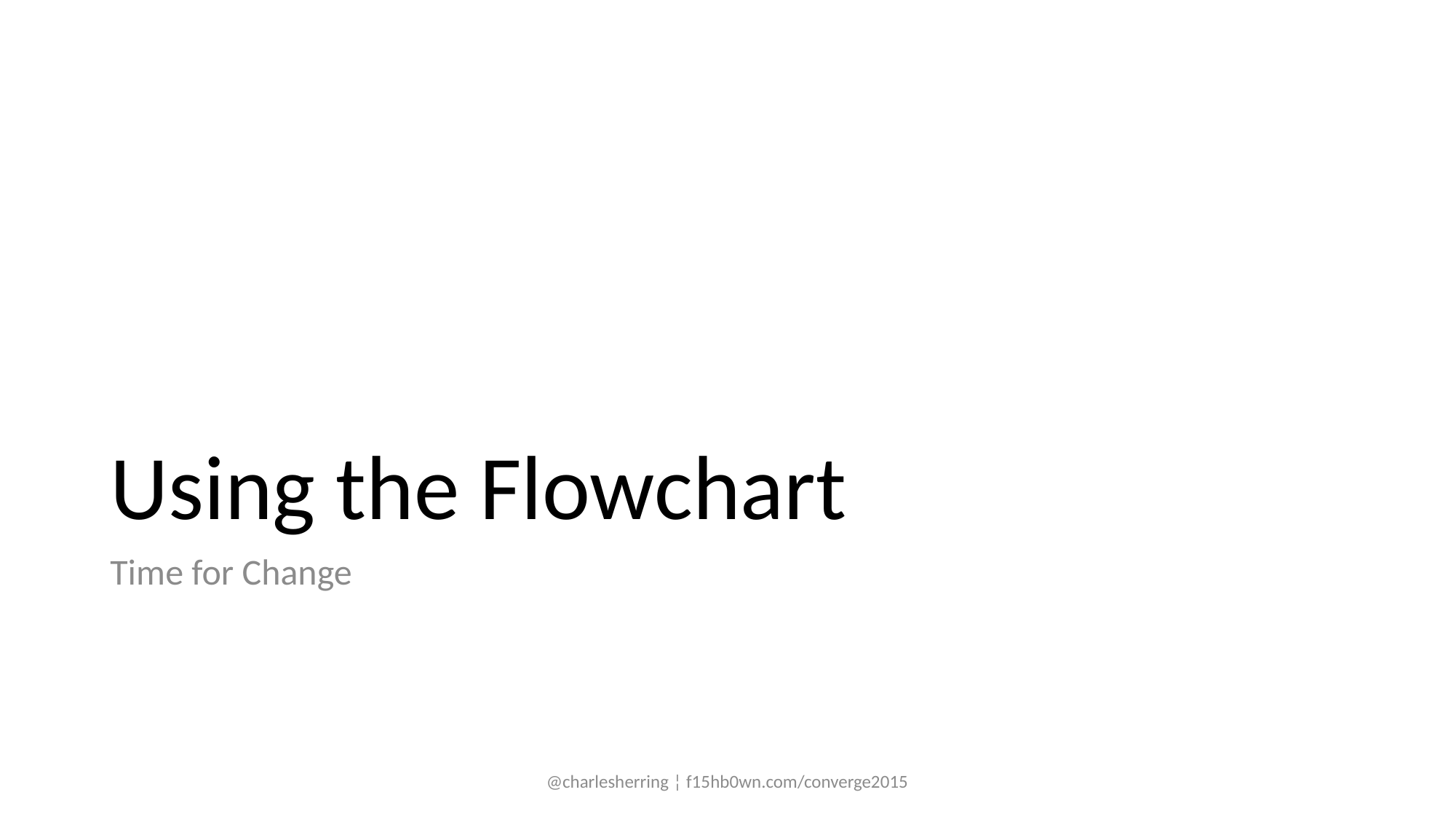

# Using the Flowchart
Time for Change
@charlesherring ¦ f15hb0wn.com/converge2015